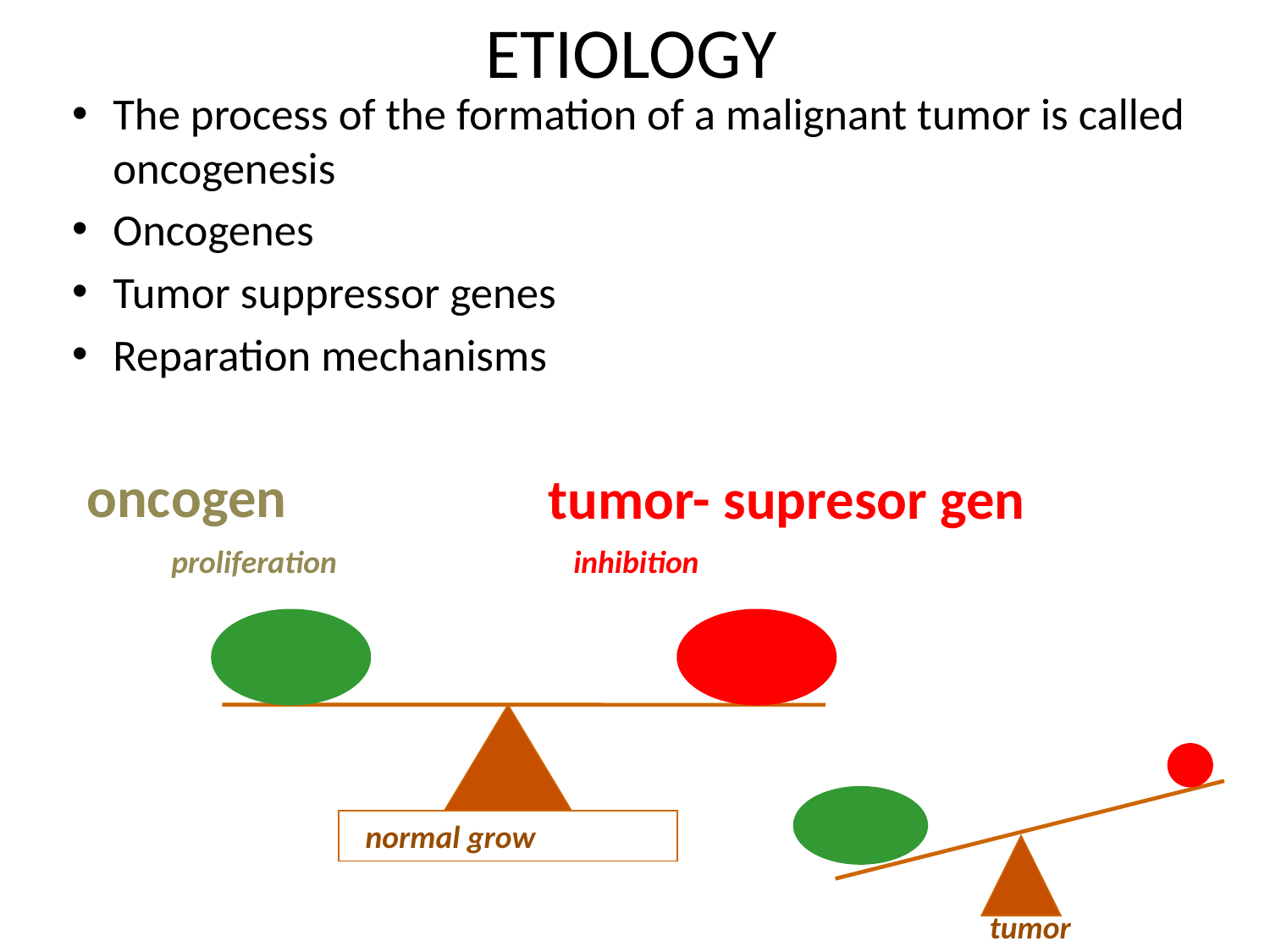

# ETIOLOGY
The process of the formation of a malignant tumor is called oncogenesis
Oncogenes
Tumor suppressor genes
Reparation mechanisms
oncogen
tumor- supresor gen
proliferation
inhibition

  normal grow

tumor